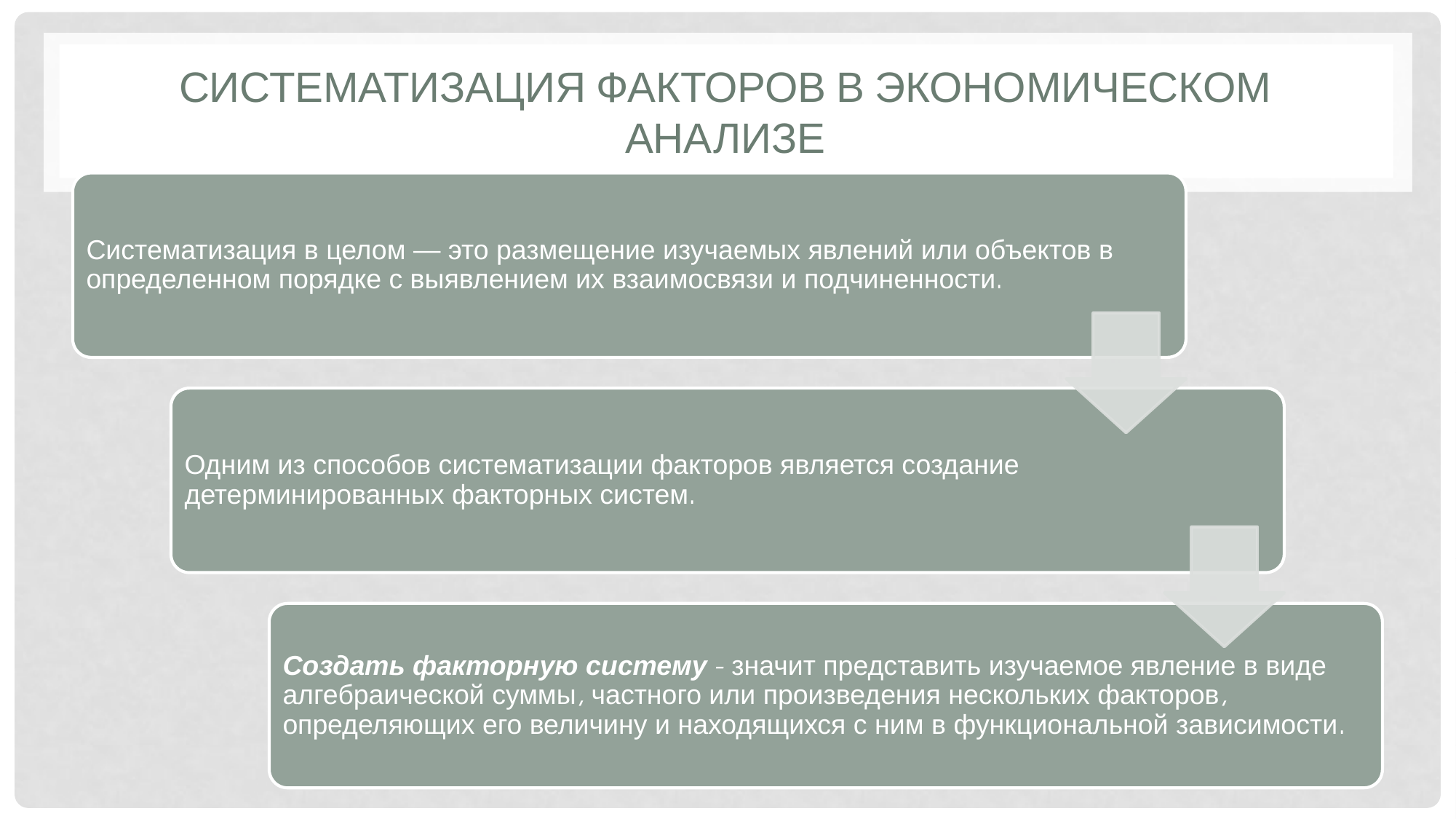

# Систематизация факторов в экономическом анализе
Систематизация в целом — это размещение изучаемых явлений или объектов в определенном порядке с выявлением их взаимосвязи и подчиненности.
Одним из способов систематизации факторов является создание детерминированных факторных систем.
Создать факторную систему - значит представить изучаемое явление в виде алгебраической суммы, частного или произведения нескольких факторов, определяющих его величину и находящихся с ним в функциональной зависимости.